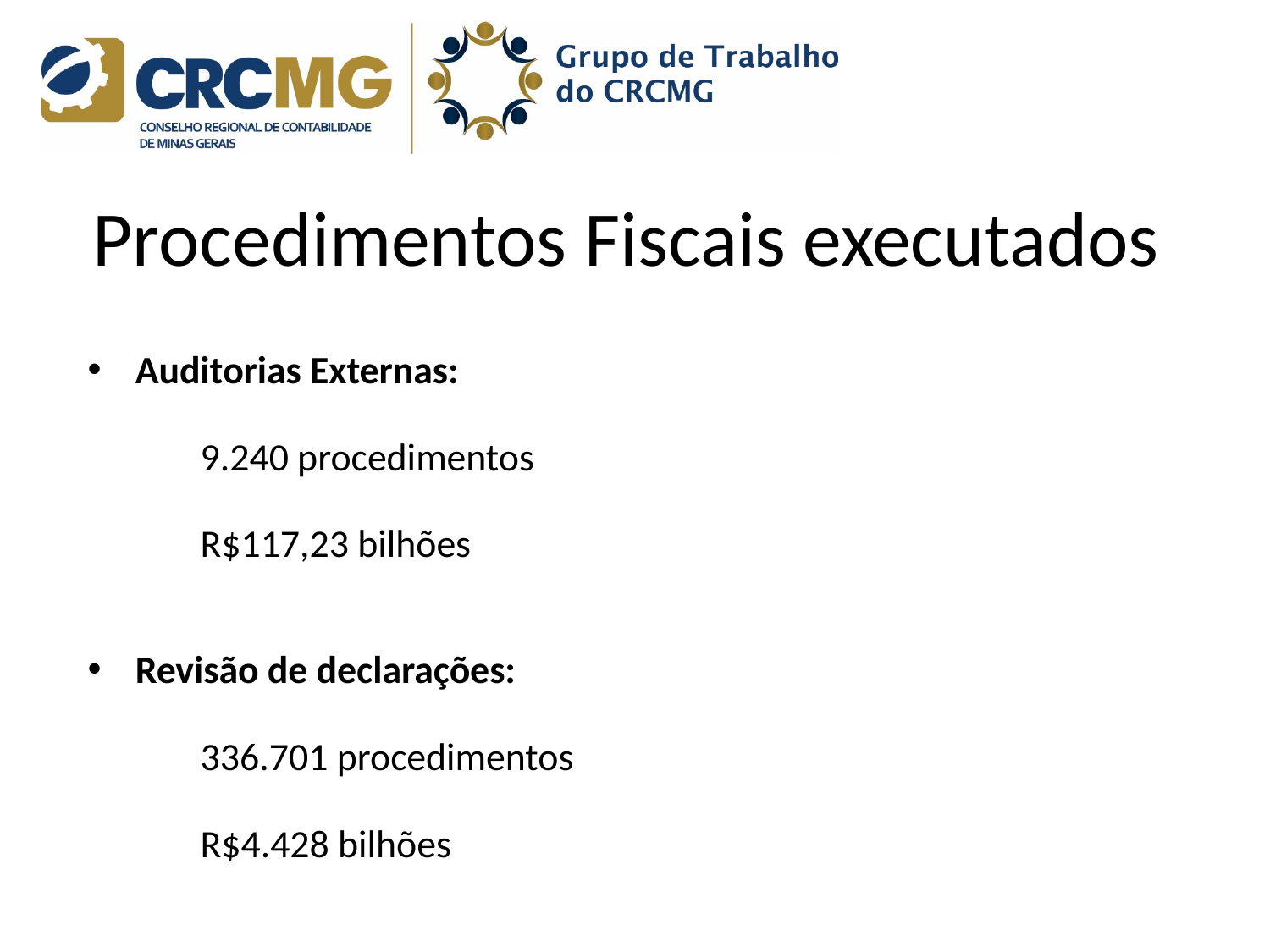

# Procedimentos Fiscais executados
Auditorias Externas:
             9.240 procedimentos
             R$117,23 bilhões

Revisão de declarações:
             336.701 procedimentos
             R$4.428 bilhões